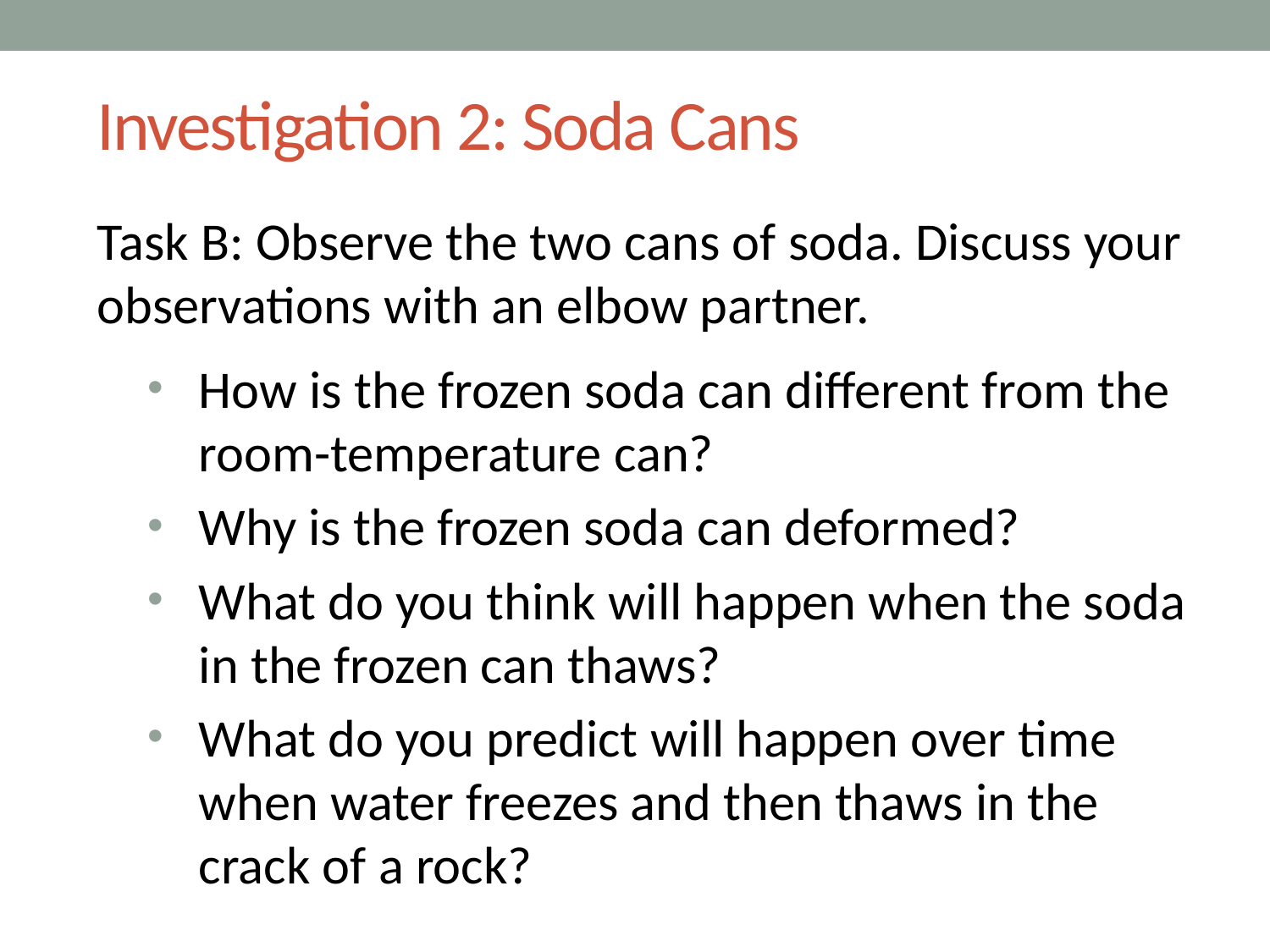

# Investigation 2: Soda Cans
Task B: Observe the two cans of soda. Discuss your observations with an elbow partner.
How is the frozen soda can different from the room-temperature can?
Why is the frozen soda can deformed?
What do you think will happen when the soda in the frozen can thaws?
What do you predict will happen over time when water freezes and then thaws in the crack of a rock?